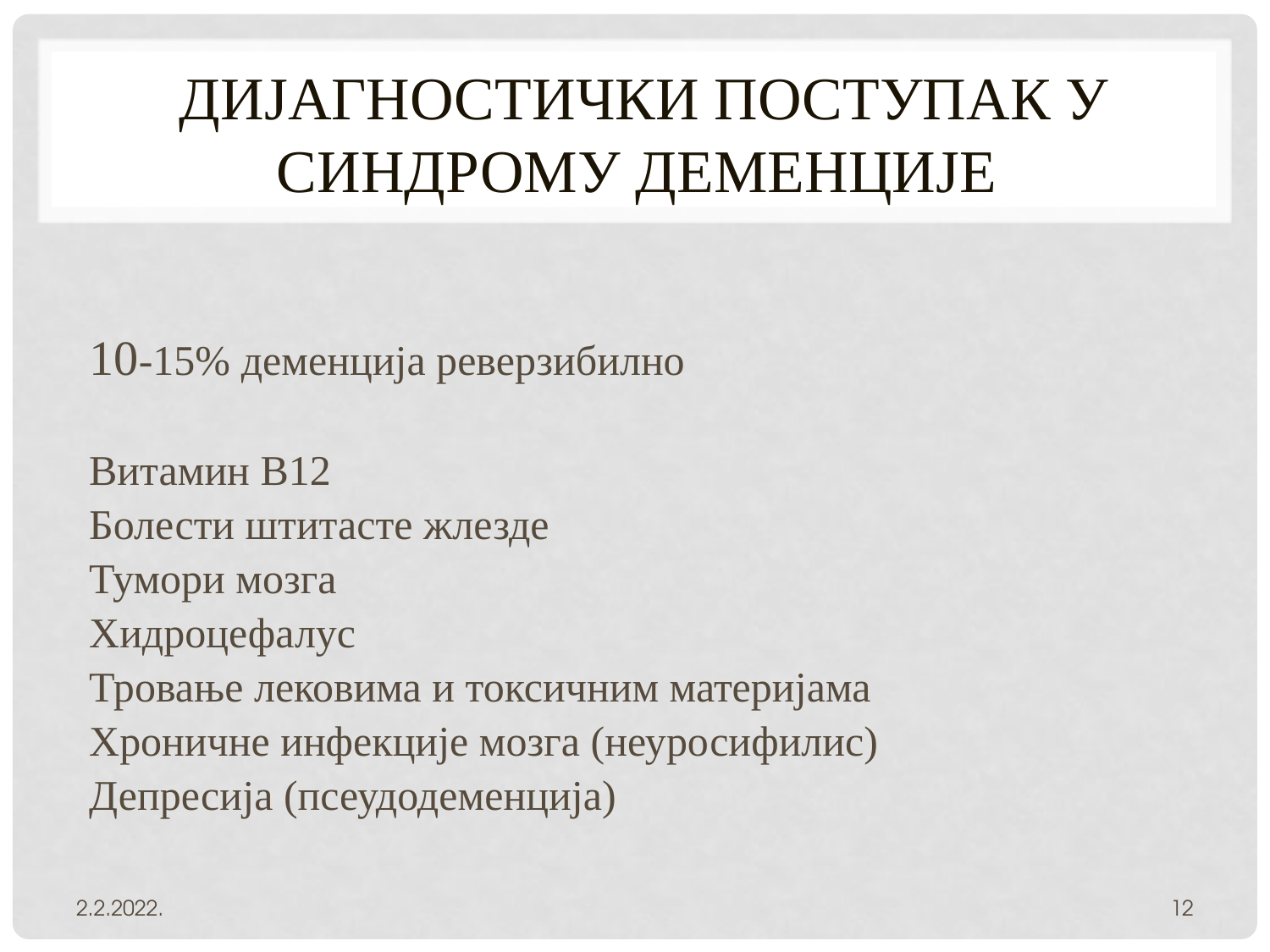

# ДИЈАГНОСТИЧКИ ПОСТУПАК у синдрому деменције
10-15% деменција реверзибилно

Витамин B12
Болести штитасте жлезде
Тумори мозга
Хидроцефалус
Тровање лековима и токсичним материјама
Хроничне инфекције мозга (неуросифилис)
Депресија (псеудодеменција)

2.2.2022.
12